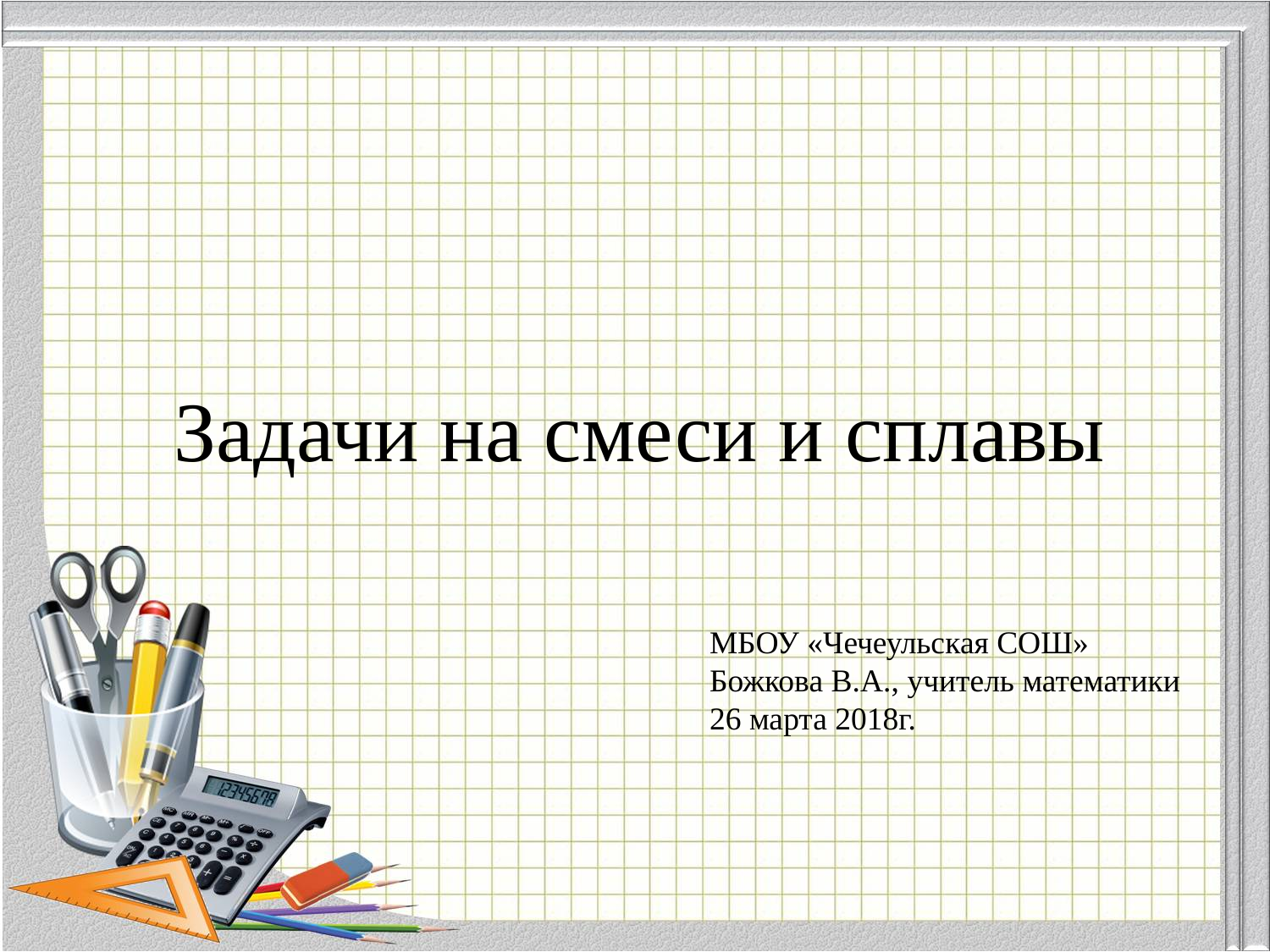

# Задачи на смеси и сплавы
МБОУ «Чечеульская СОШ»
Божкова В.А., учитель математики
26 марта 2018г.